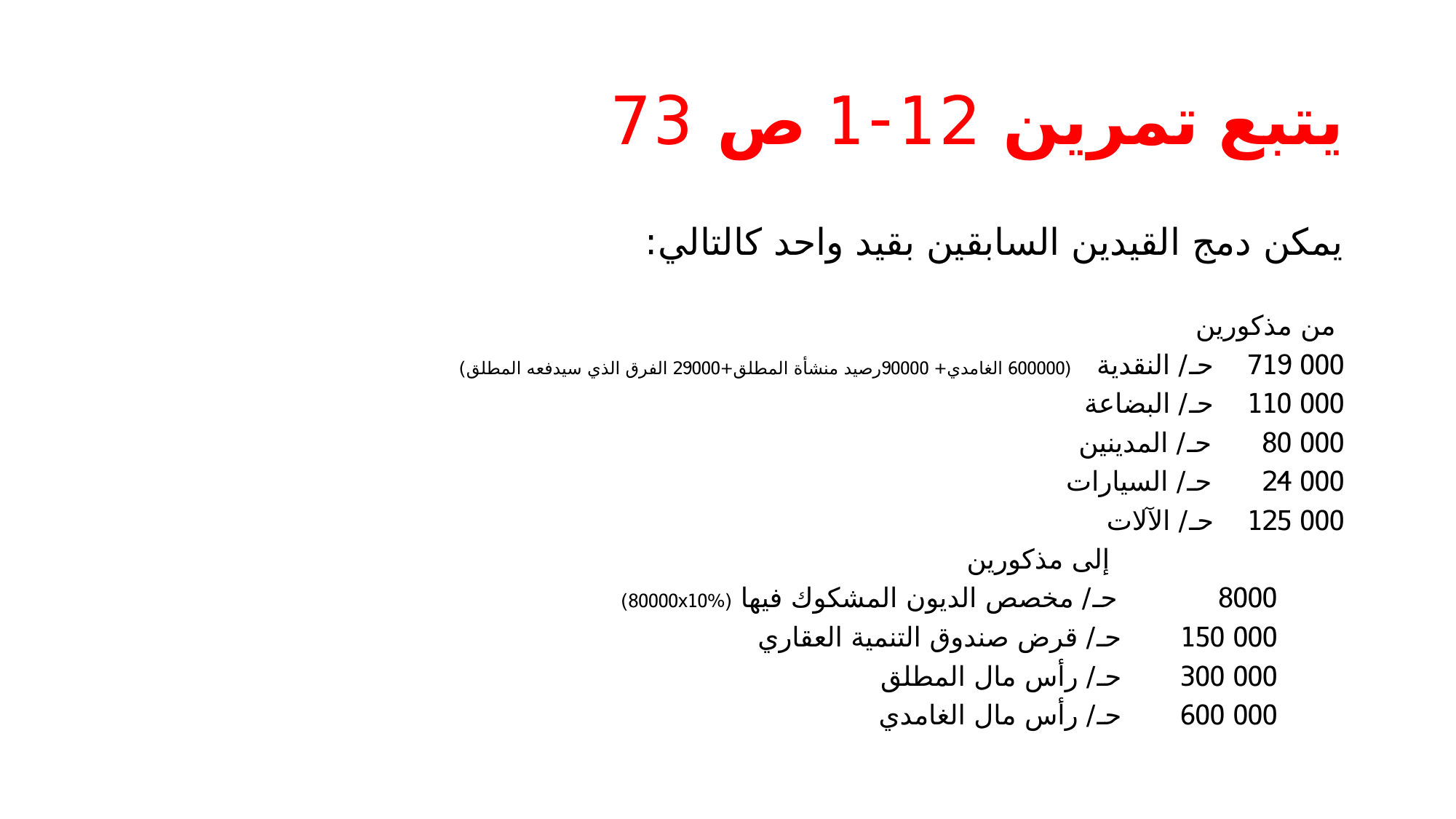

# يتبع تمرين 12-1 ص 73
يمكن دمج القيدين السابقين بقيد واحد كالتالي:

 من مذكورين
000 719    حـ/ النقدية   (600000 الغامدي+ 90000رصيد منشأة المطلق+29000 الفرق الذي سيدفعه المطلق)
000 110    حـ/ البضاعة
000 80      حـ/ المدينين
000 24      حـ/ السيارات
000 125    حـ/ الآلات
                            إلى مذكورين
        8000            حـ/ مخصص الديون المشكوك فيها (80000x10%)
        000 150       حـ/ قرض صندوق التنمية العقاري
        000 300       حـ/ رأس مال المطلق
        000 600       حـ/ رأس مال الغامدي